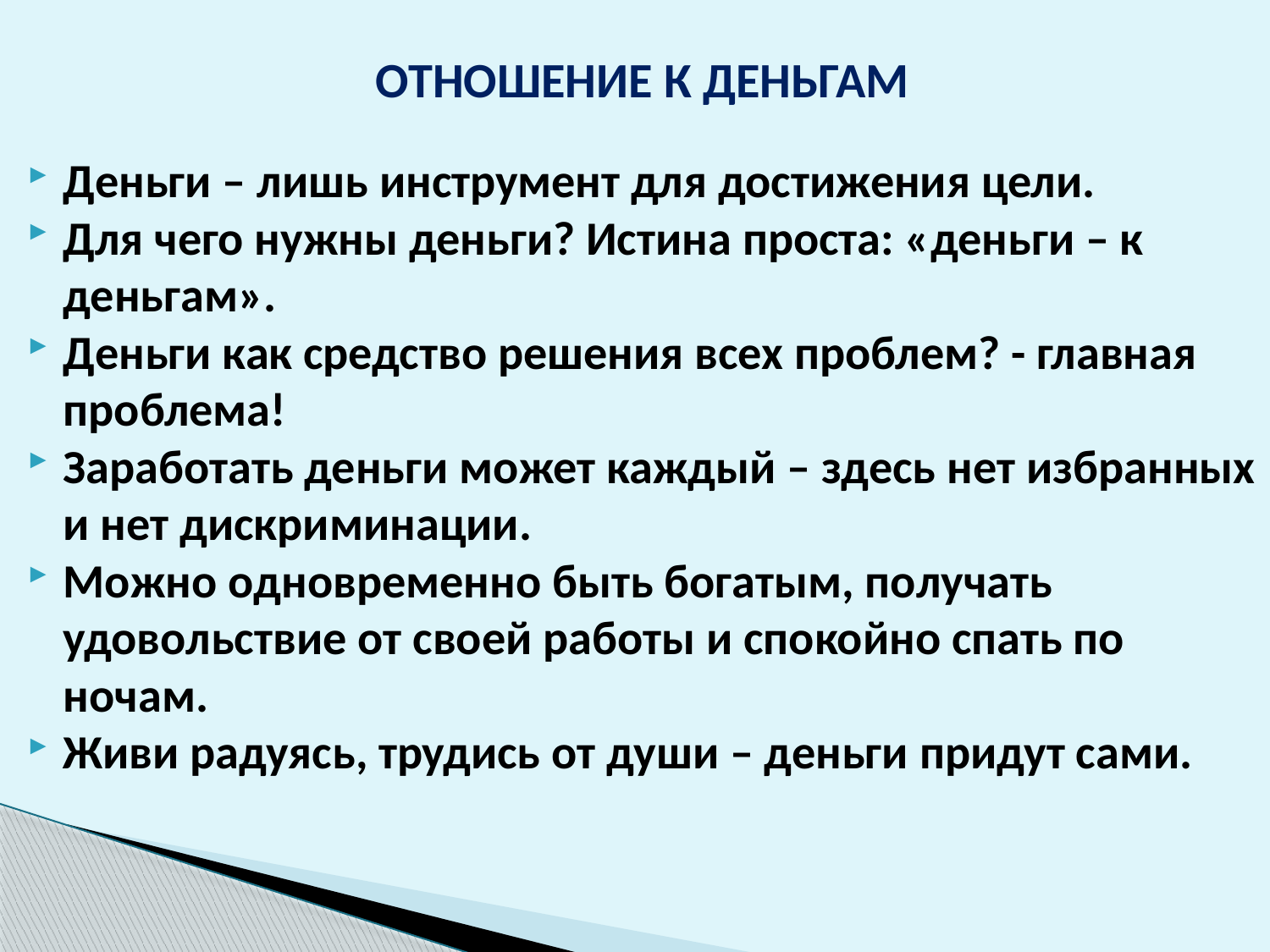

ОТНОШЕНИЕ К ДЕНЬГАМ

Деньги – лишь инструмент для достижения цели.
Для чего нужны деньги? Истина проста: «деньги – к деньгам».
Деньги как средство решения всех проблем? - главная проблема!
Заработать деньги может каждый – здесь нет избранных и нет дискриминации.
Можно одновременно быть богатым, получать удовольствие от своей работы и спокойно спать по ночам.
Живи радуясь, трудись от души – деньги придут сами.